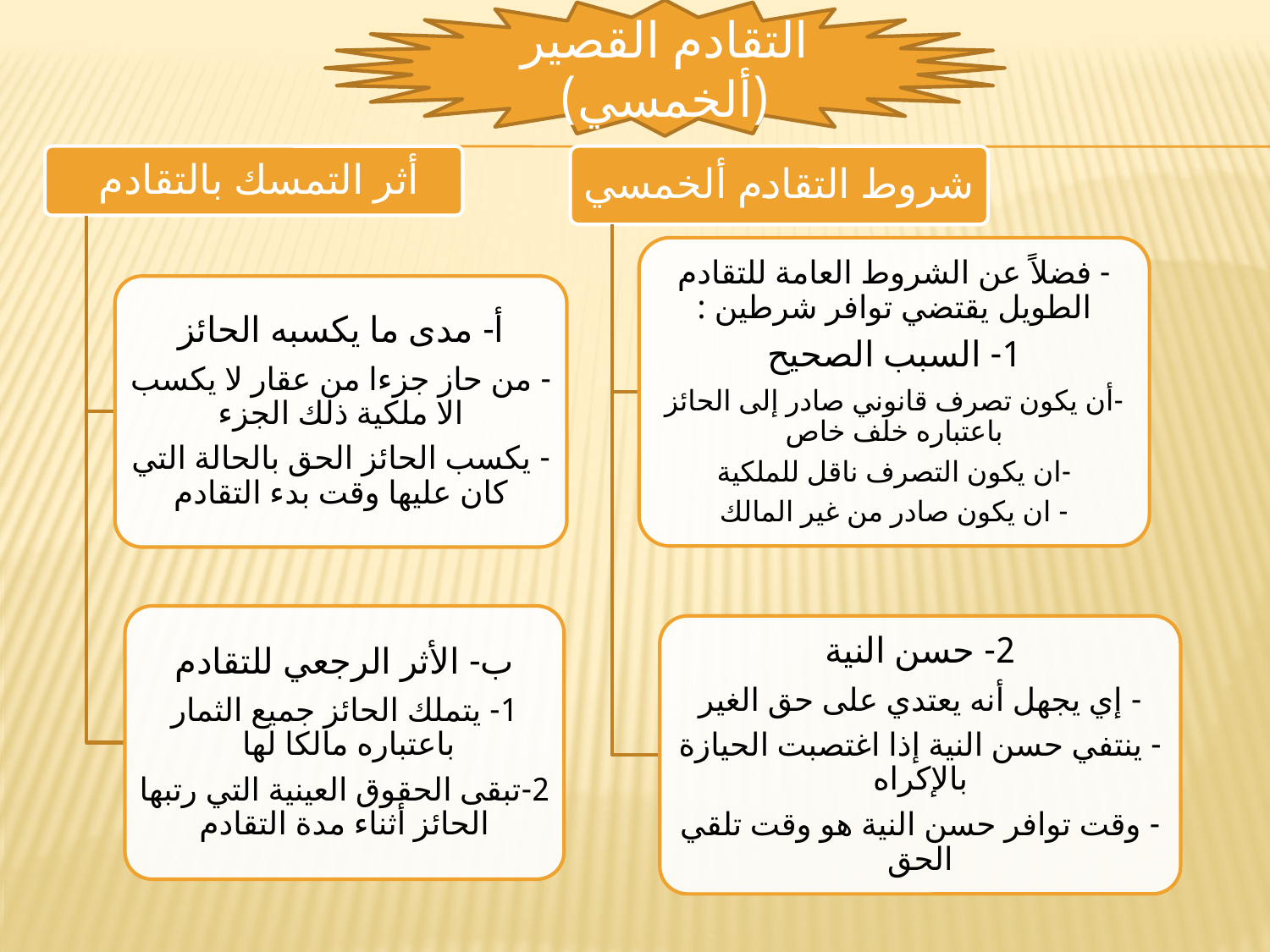

التقادم القصير
(ألخمسي)
# *
أثر التمسك بالتقادم
أ- مدى ما يكسبه الحائز
- من حاز جزءا من عقار لا يكسب الا ملكية ذلك الجزء
- يكسب الحائز الحق بالحالة التي كان عليها وقت بدء التقادم
ب- الأثر الرجعي للتقادم
1- يتملك الحائز جميع الثمار باعتباره مالكا لها
2-تبقى الحقوق العينية التي رتبها الحائز أثناء مدة التقادم
شروط التقادم ألخمسي

- فضلاً عن الشروط العامة للتقادم الطويل يقتضي توافر شرطين :
1- السبب الصحيح
-أن يكون تصرف قانوني صادر إلى الحائز باعتباره خلف خاص
-ان يكون التصرف ناقل للملكية
- ان يكون صادر من غير المالك

2- حسن النية
- إي يجهل أنه يعتدي على حق الغير
- ينتفي حسن النية إذا اغتصبت الحيازة بالإكراه
- وقت توافر حسن النية هو وقت تلقي الحق